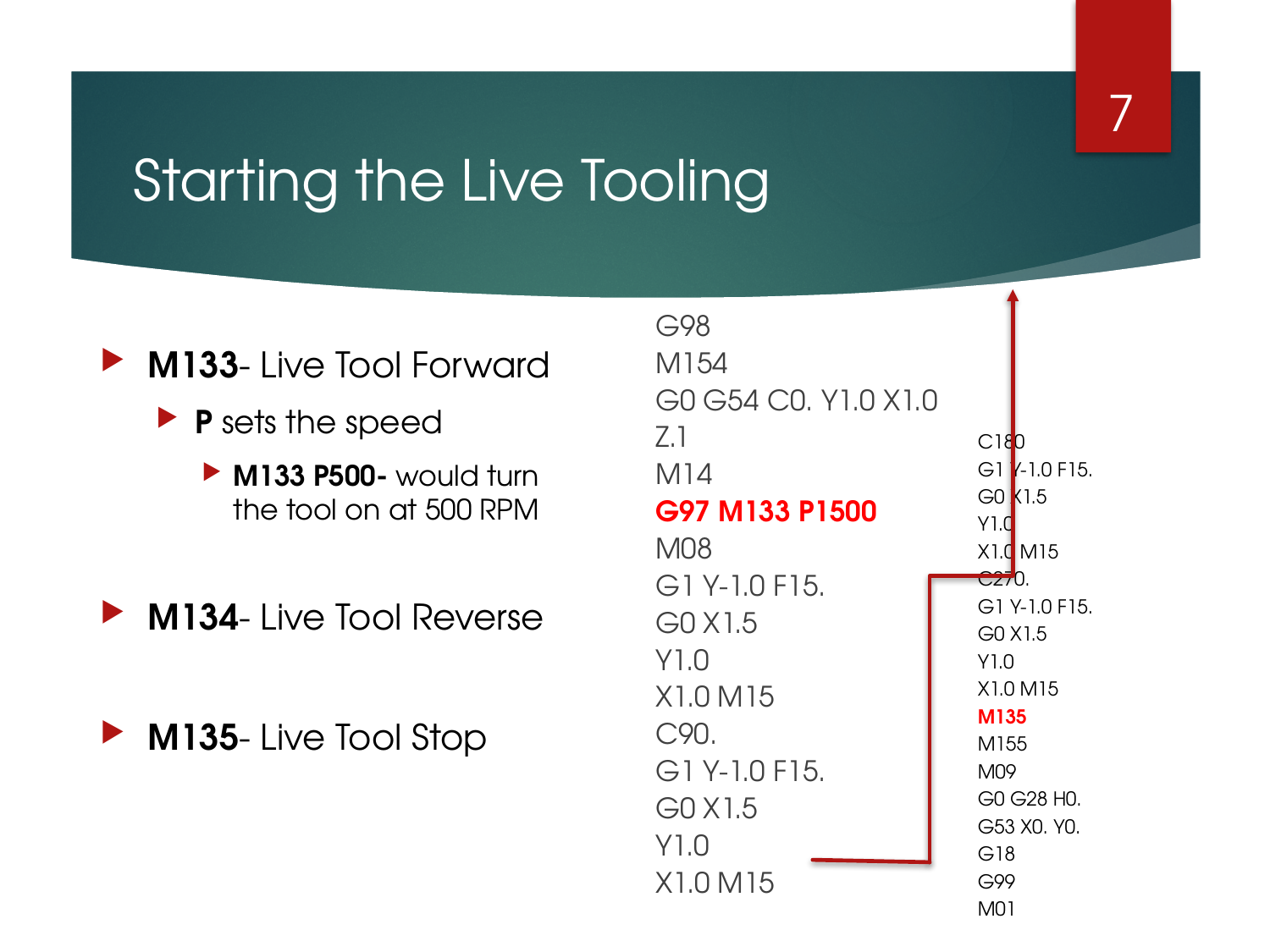

7
# Starting the Live Tooling

G98
M154
G0 G54 C0. Y1.0 X1.0 Z.1
M14
G97 M133 P1500
M08
G1 Y-1.0 F15.
G0 X1.5
Y1.0
X1.0 M15
C90.
G1 Y-1.0 F15.
G0 X1.5
Y1.0
X1.0 M15

M133- Live Tool Forward
P sets the speed
M133 P500- would turn the tool on at 500 RPM

M134- Live Tool Reverse

M135- Live Tool Stop

C180
G1 Y-1.0 F15.
G0 X1.5
Y1.0
X1.0 M15
C270.
G1 Y-1.0 F15.
G0 X1.5
Y1.0
X1.0 M15
M135
M155
M09
G0 G28 H0.
G53 X0. Y0.
G18
G99
M01